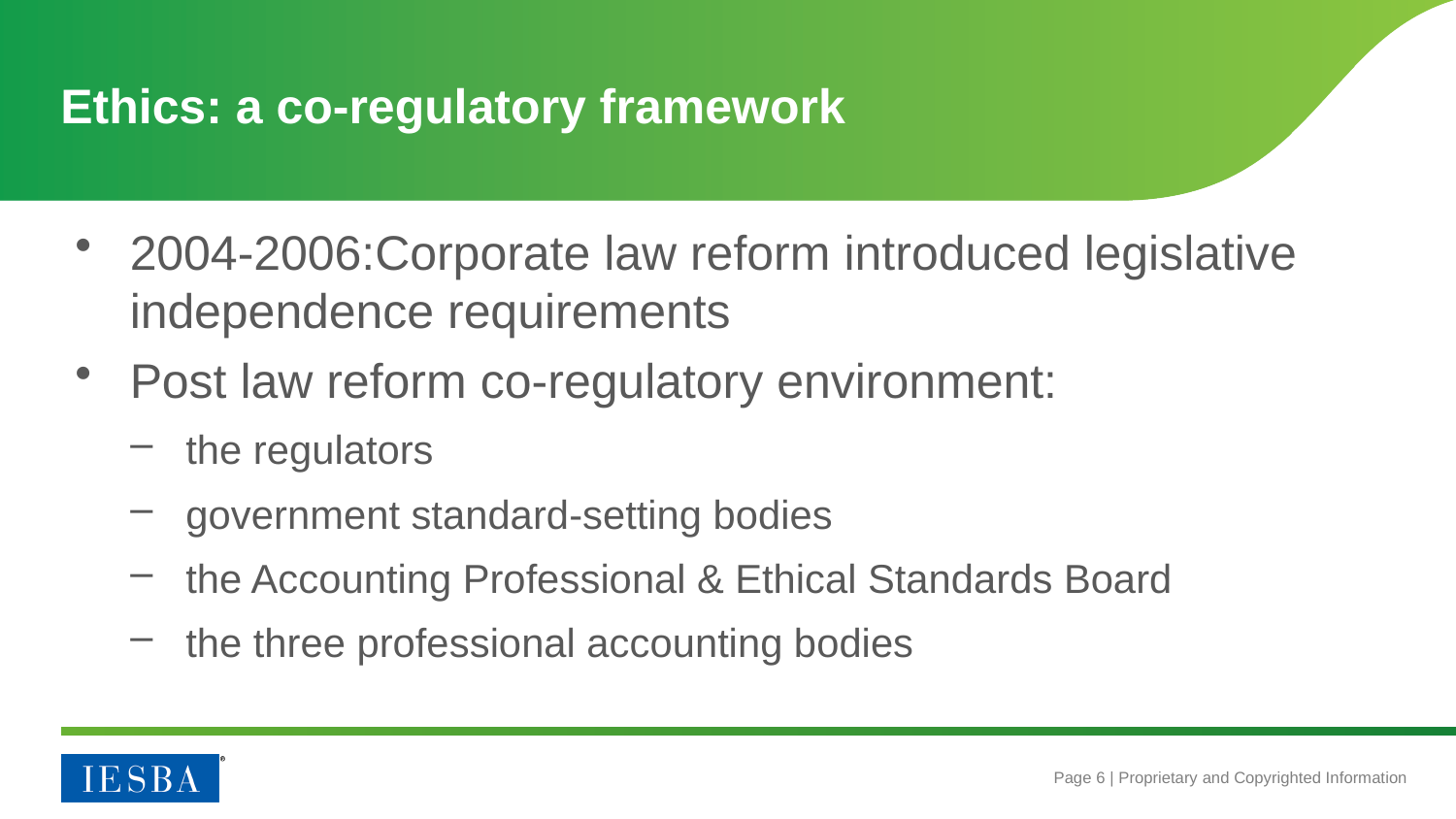

# Ethics: a co-regulatory framework
2004-2006:Corporate law reform introduced legislative independence requirements
Post law reform co-regulatory environment:
the regulators
government standard-setting bodies
the Accounting Professional & Ethical Standards Board
the three professional accounting bodies